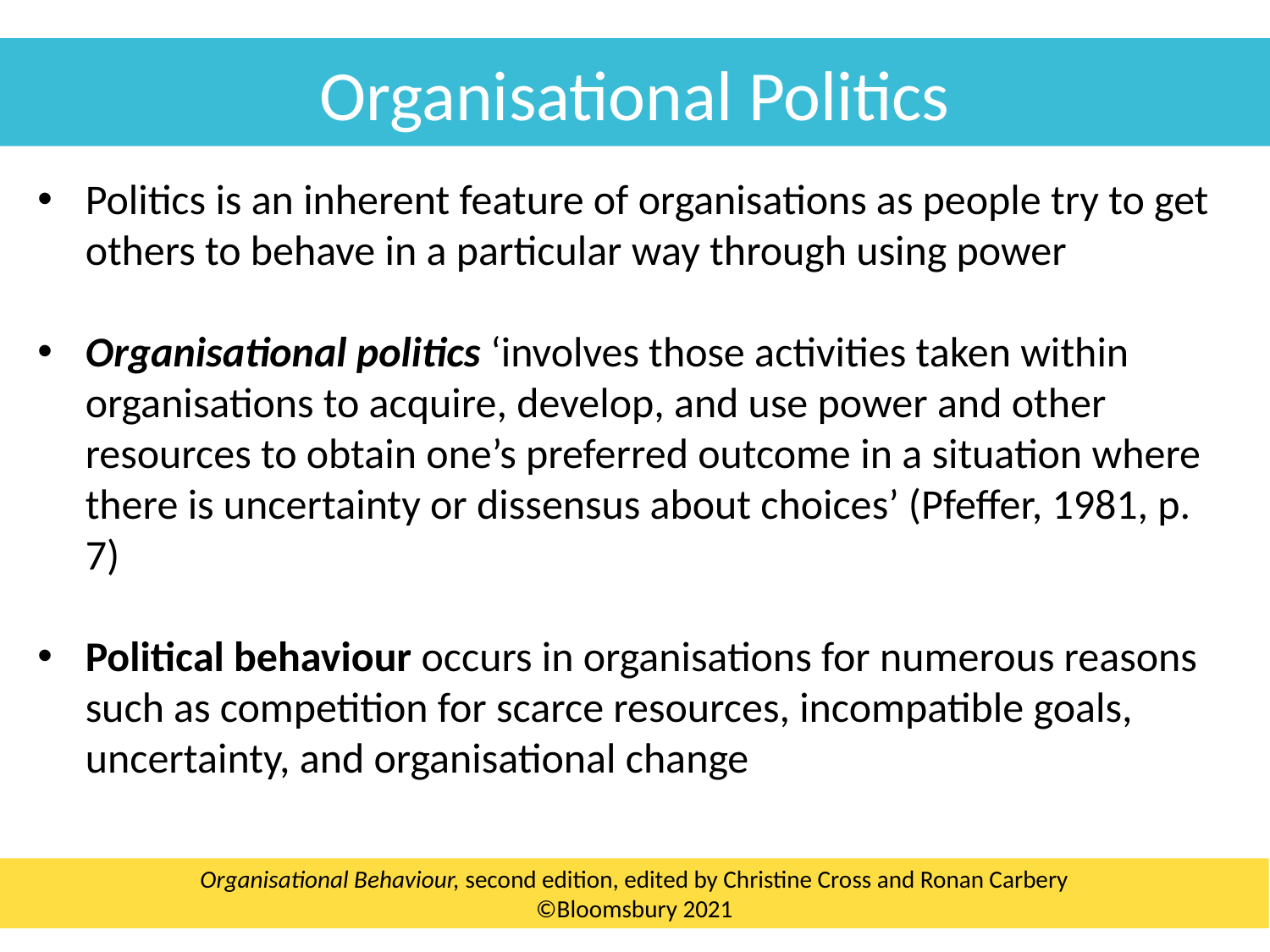

Organisational Politics
Politics is an inherent feature of organisations as people try to get others to behave in a particular way through using power

Organisational politics ‘involves those activities taken within organisations to acquire, develop, and use power and other resources to obtain one’s preferred outcome in a situation where there is uncertainty or dissensus about choices’ (Pfeffer, 1981, p. 7)

Political behaviour occurs in organisations for numerous reasons such as competition for scarce resources, incompatible goals, uncertainty, and organisational change